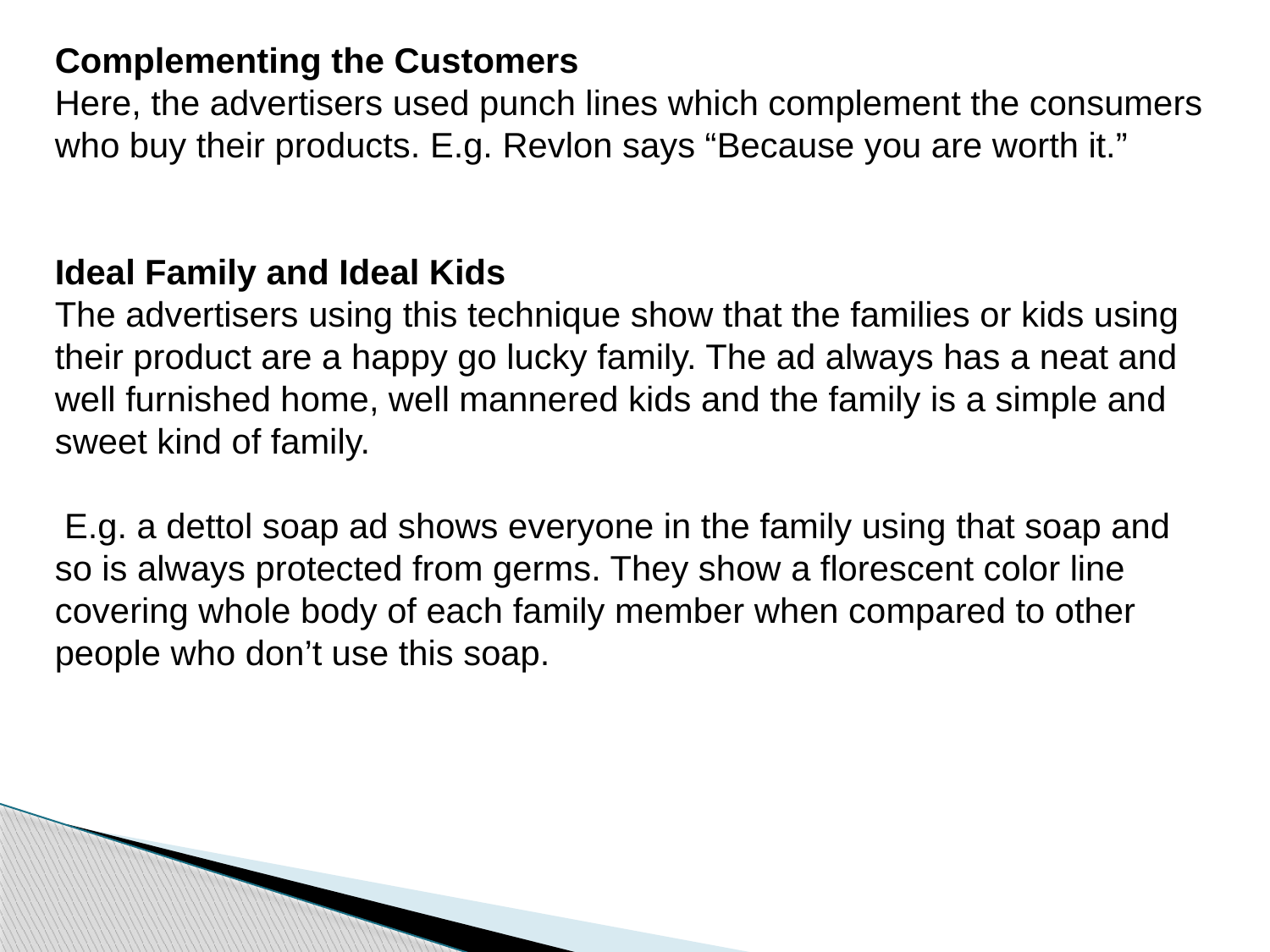

Complementing the Customers
Here, the advertisers used punch lines which complement the consumers who buy their products. E.g. Revlon says “Because you are worth it.”

Ideal Family and Ideal Kids
The advertisers using this technique show that the families or kids using their product are a happy go lucky family. The ad always has a neat and well furnished home, well mannered kids and the family is a simple and sweet kind of family.

 E.g. a dettol soap ad shows everyone in the family using that soap and so is always protected from germs. They show a florescent color line covering whole body of each family member when compared to other people who don’t use this soap.